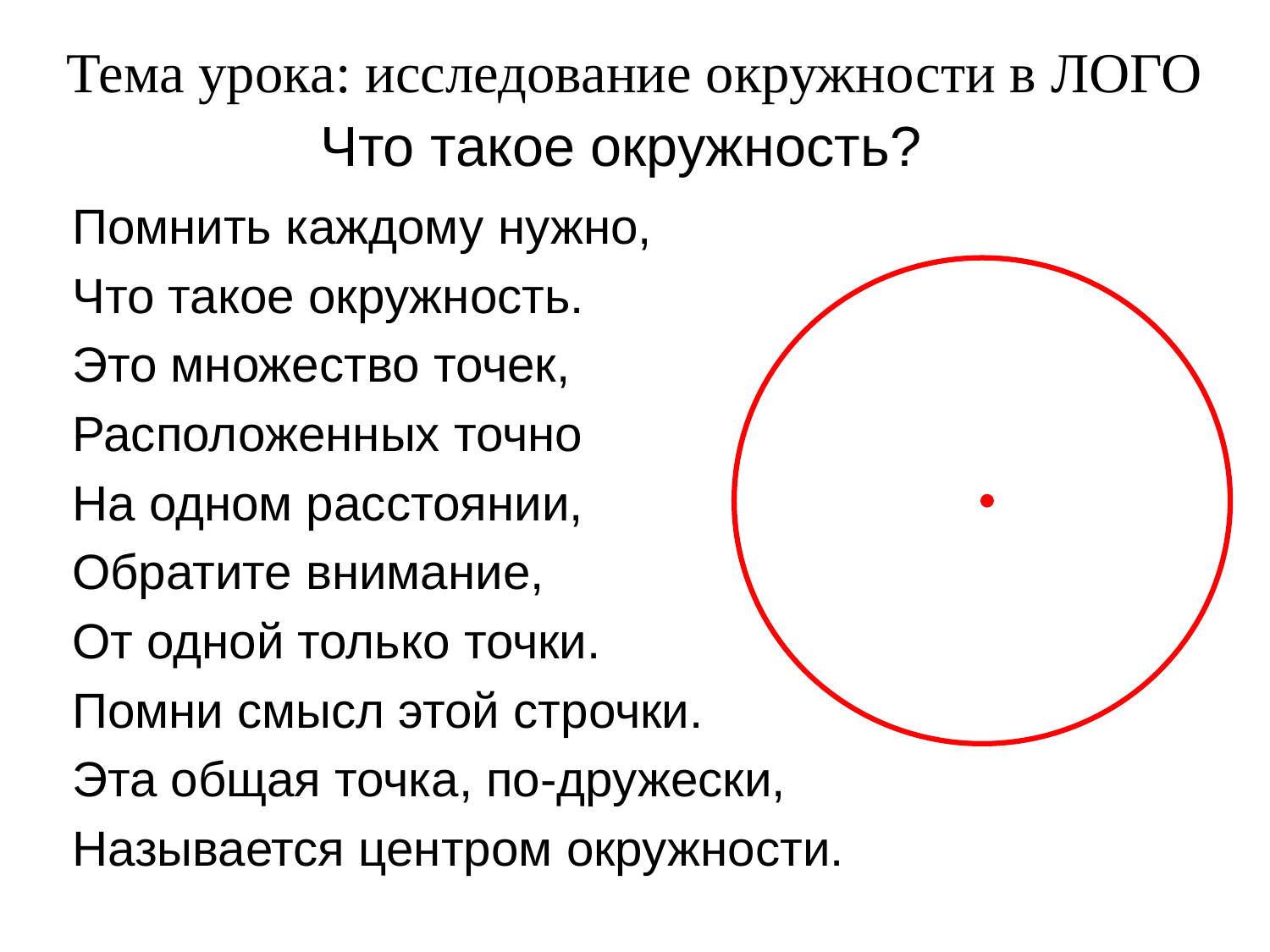

Тема урока: исследование окружности в ЛОГО
# Что такое окружность?
Помнить каждому нужно,
Что такое окружность.
Это множество точек,
Расположенных точно
На одном расстоянии,
Обратите внимание,
От одной только точки.
Помни смысл этой строчки.
Эта общая точка, по-дружески,
Называется центром окружности.